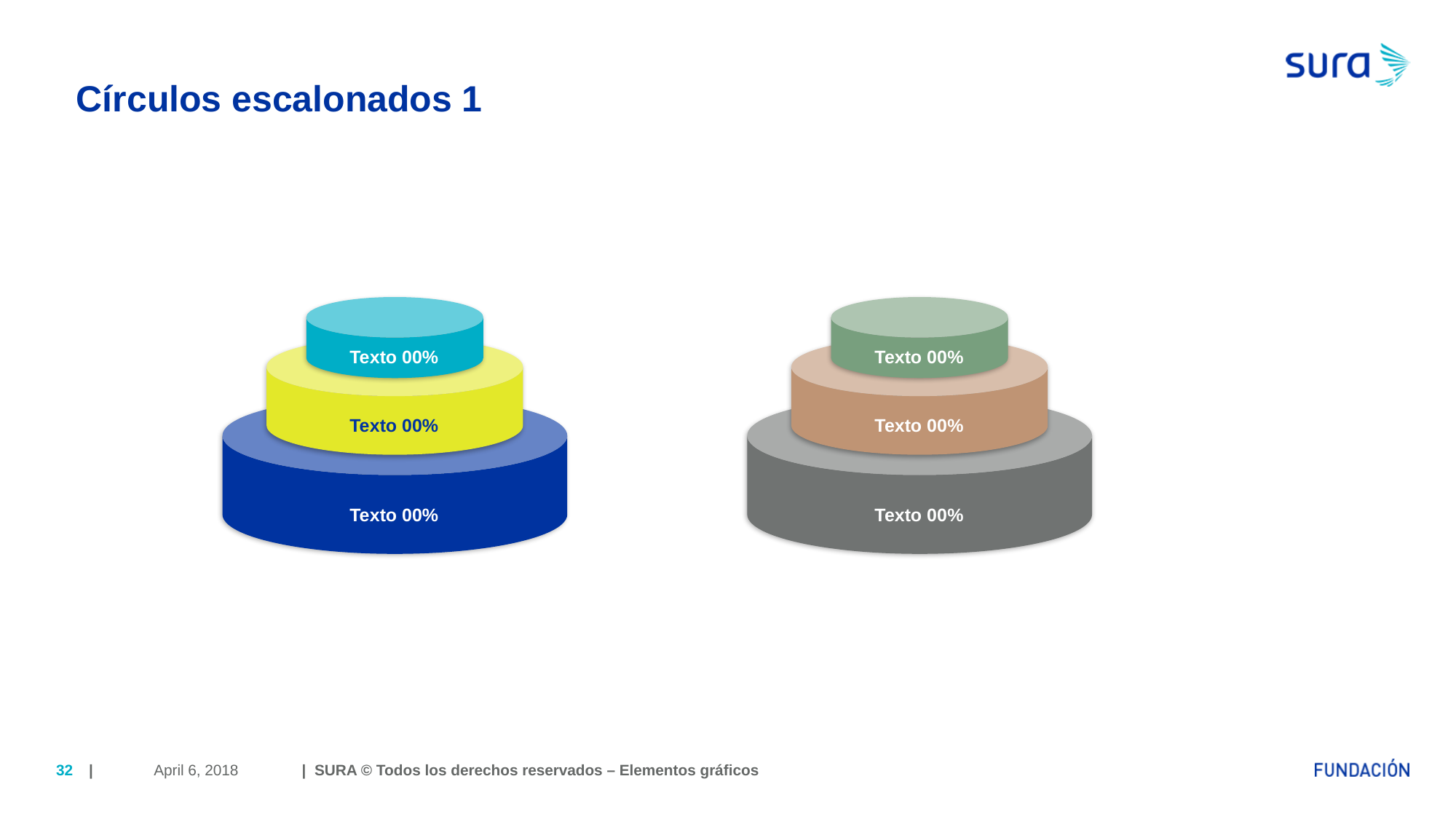

# Círculos escalonados 1

Texto 00%
Texto 00%

Texto 00%
Texto 00%
Texto 00%
Texto 00%
April 6, 2018
32
|                                                  |  SURA © Todos los derechos reservados – Elementos gráficos